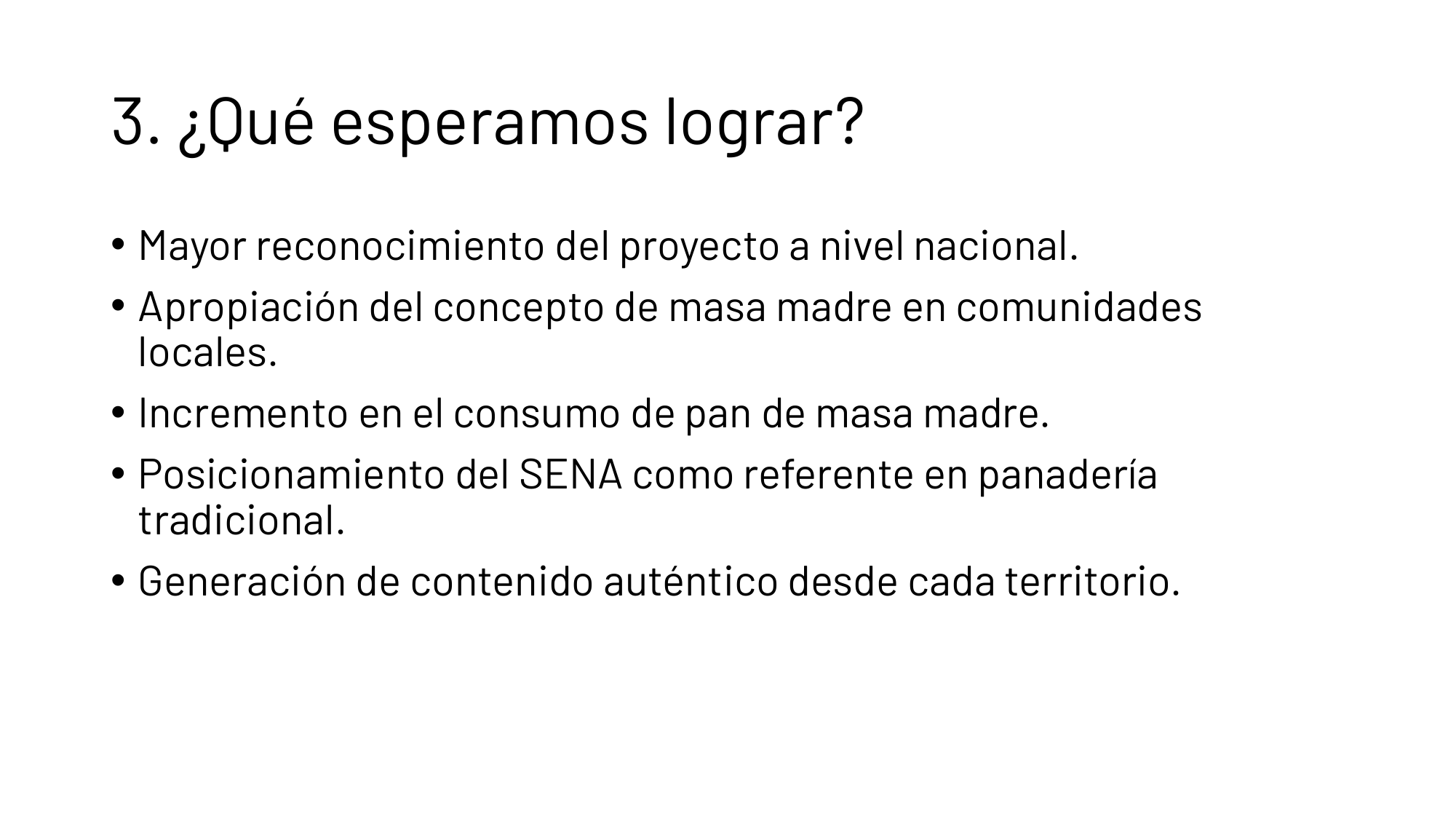

# 3. ¿Qué esperamos lograr?
Mayor reconocimiento del proyecto a nivel nacional.
Apropiación del concepto de masa madre en comunidades locales.
Incremento en el consumo de pan de masa madre.
Posicionamiento del SENA como referente en panadería tradicional.
Generación de contenido auténtico desde cada territorio.